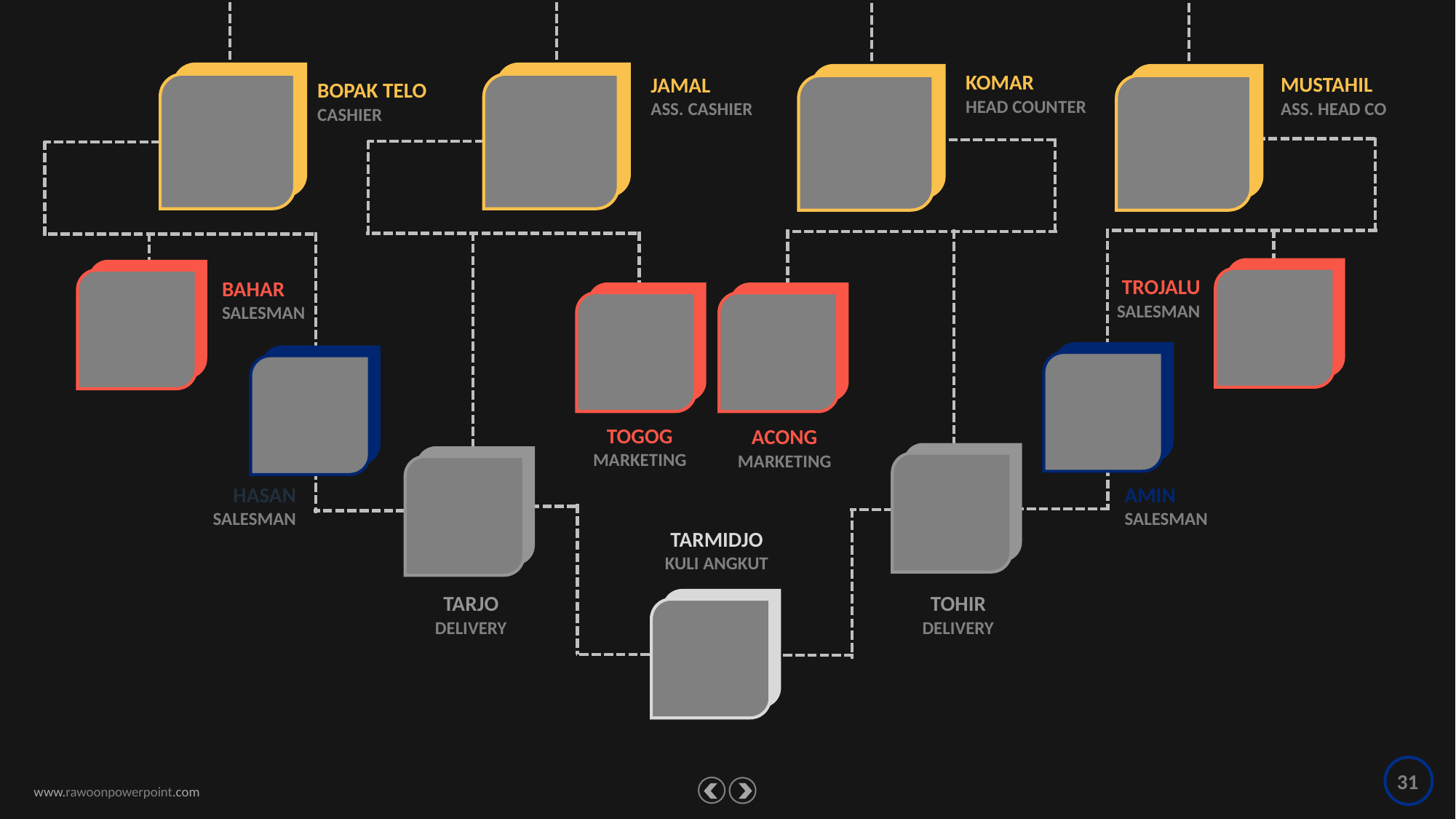

KOMAR
HEAD COUNTER
MUSTAHIL
ASS. HEAD CO
JAMAL
ASS. CASHIER
BOPAK TELO
CASHIER

TROJALU
SALESMAN
BAHAR
SALESMAN

TOGOG
MARKETING
ACONG
MARKETING

HASAN
SALESMAN
AMIN
SALESMAN
TARMIDJO
KULI ANGKUT

TARJO
DELIVERY
TOHIR
DELIVERY
31